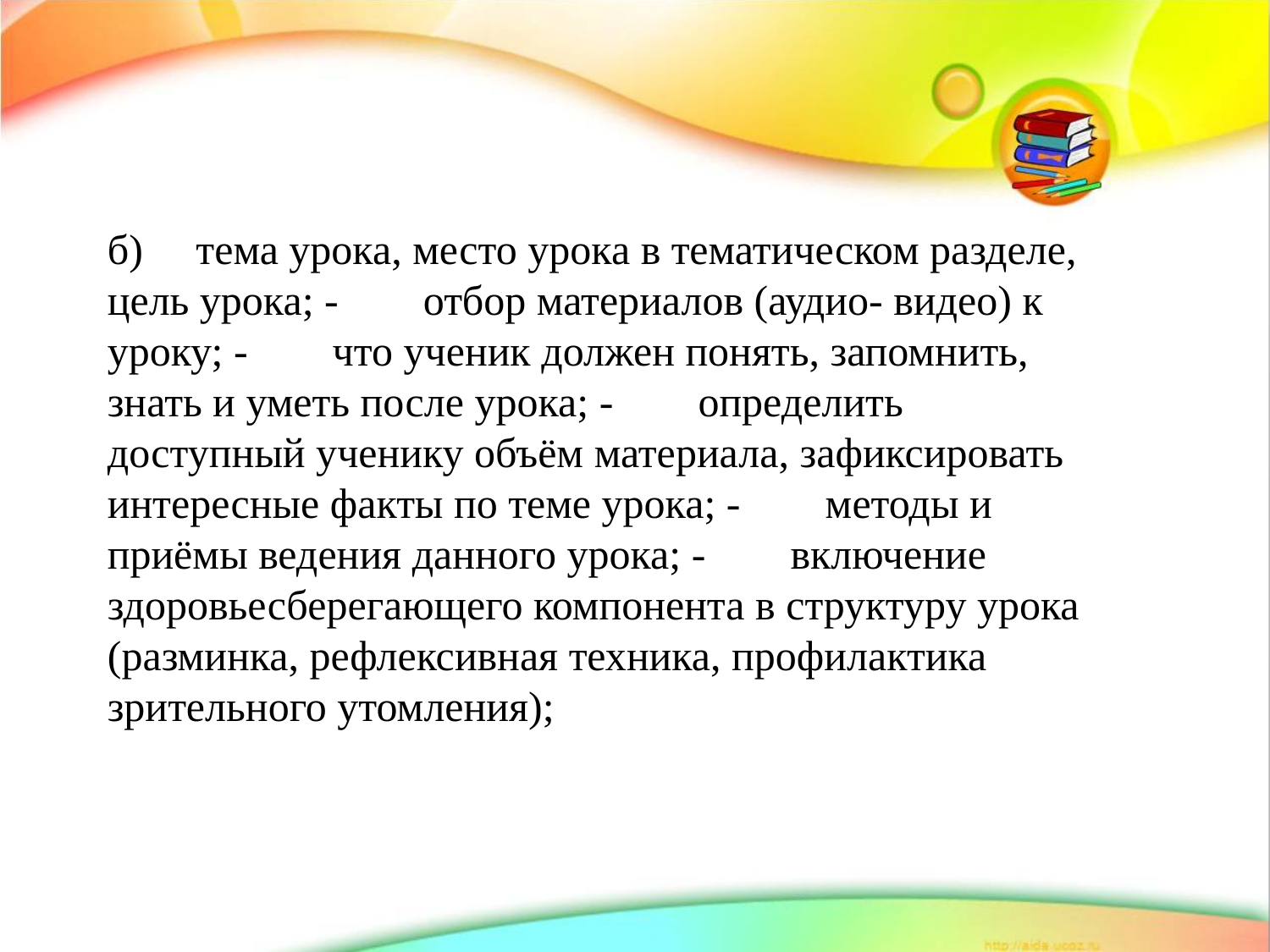

б)     тема урока, место урока в тематическом разделе, цель урока; -        отбор материалов (аудио- видео) к уроку; -        что ученик должен понять, запомнить, знать и уметь после урока; -        определить доступный ученику объём материала, зафиксировать интересные факты по теме урока; -        методы и приёмы ведения данного урока; -        включение здоровьесберегающего компонента в структуру урока (разминка, рефлексивная техника, профилактика зрительного утомления);